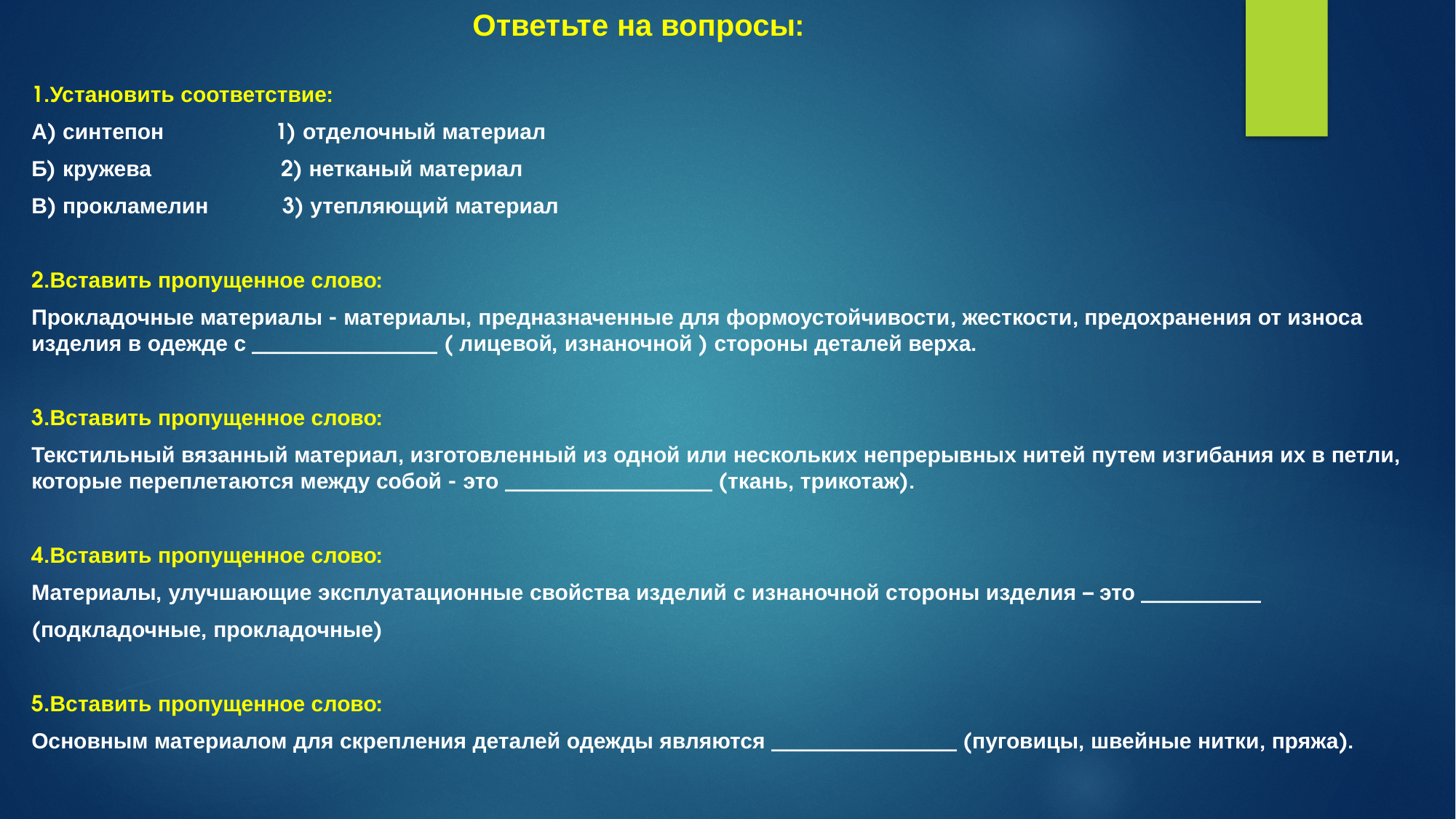

# Ответьте на вопросы:
1.Установить соответствие:
А) синтепон                  1) отделочный материал
Б) кружева                     2) нетканый материал
В) прокламелин            3) утепляющий материал

2.Вставить пропущенное слово:
Прокладочные материалы - материалы, предназначенные для формоустойчивости, жесткости, предохранения от износа изделия в одежде с _________________ ( лицевой, изнаночной ) стороны деталей верха.

3.Вставить пропущенное слово:
Текстильный вязанный материал, изготовленный из одной или нескольких непрерывных нитей путем изгибания их в петли, которые переплетаются между собой - это ___________________ (ткань, трикотаж).

4.Вставить пропущенное слово:
Материалы, улучшающие эксплуатационные свойства изделий с изнаночной стороны изделия – это ___________
(подкладочные, прокладочные)

5.Вставить пропущенное слово:
Основным материалом для скрепления деталей одежды являются _________________ (пуговицы, швейные нитки, пряжа).